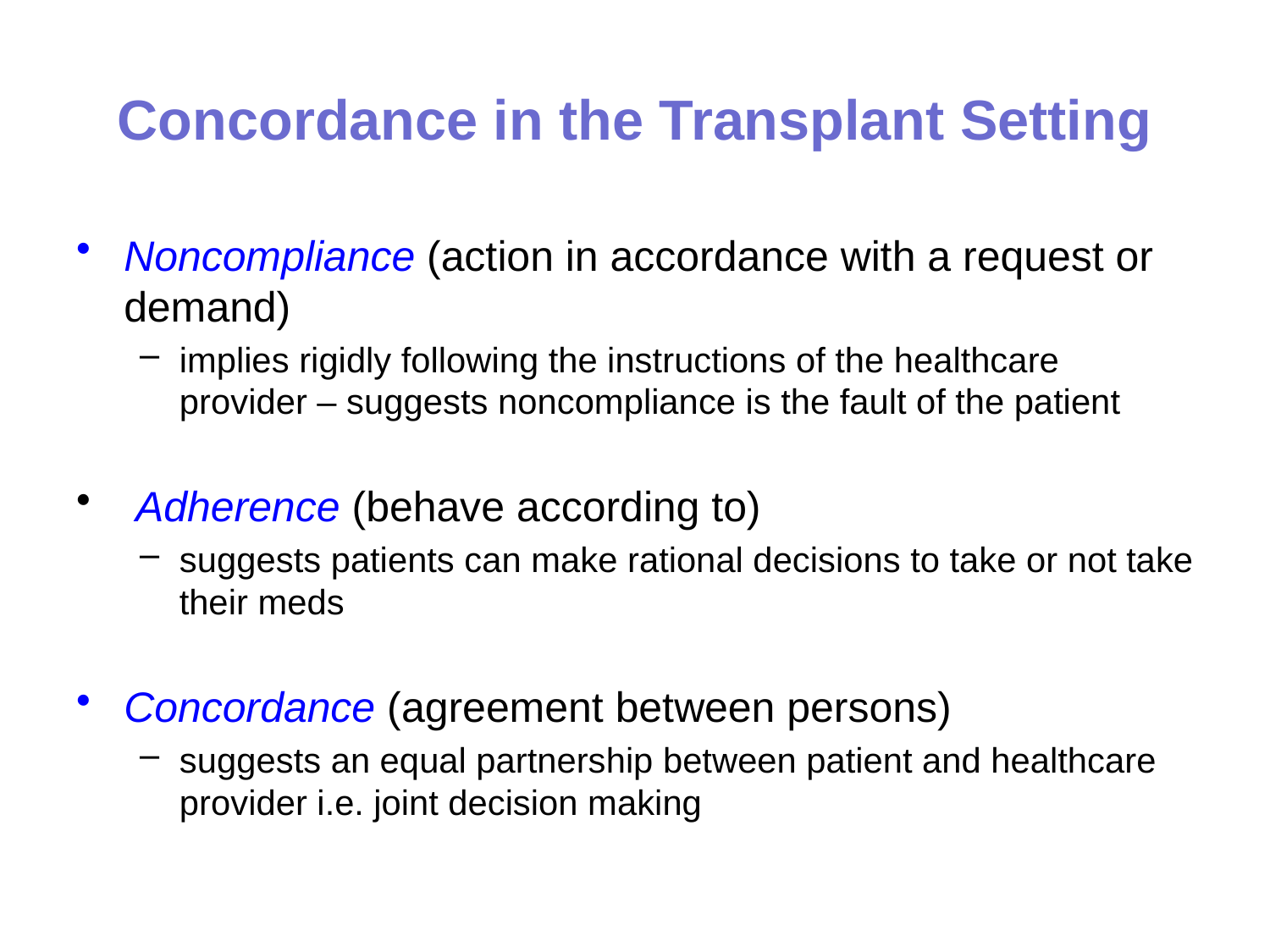

# Concordance in the Transplant Setting
Noncompliance (action in accordance with a request or demand)
implies rigidly following the instructions of the healthcare provider – suggests noncompliance is the fault of the patient

 Adherence (behave according to)
suggests patients can make rational decisions to take or not take their meds

Concordance (agreement between persons)
suggests an equal partnership between patient and healthcare provider i.e. joint decision making